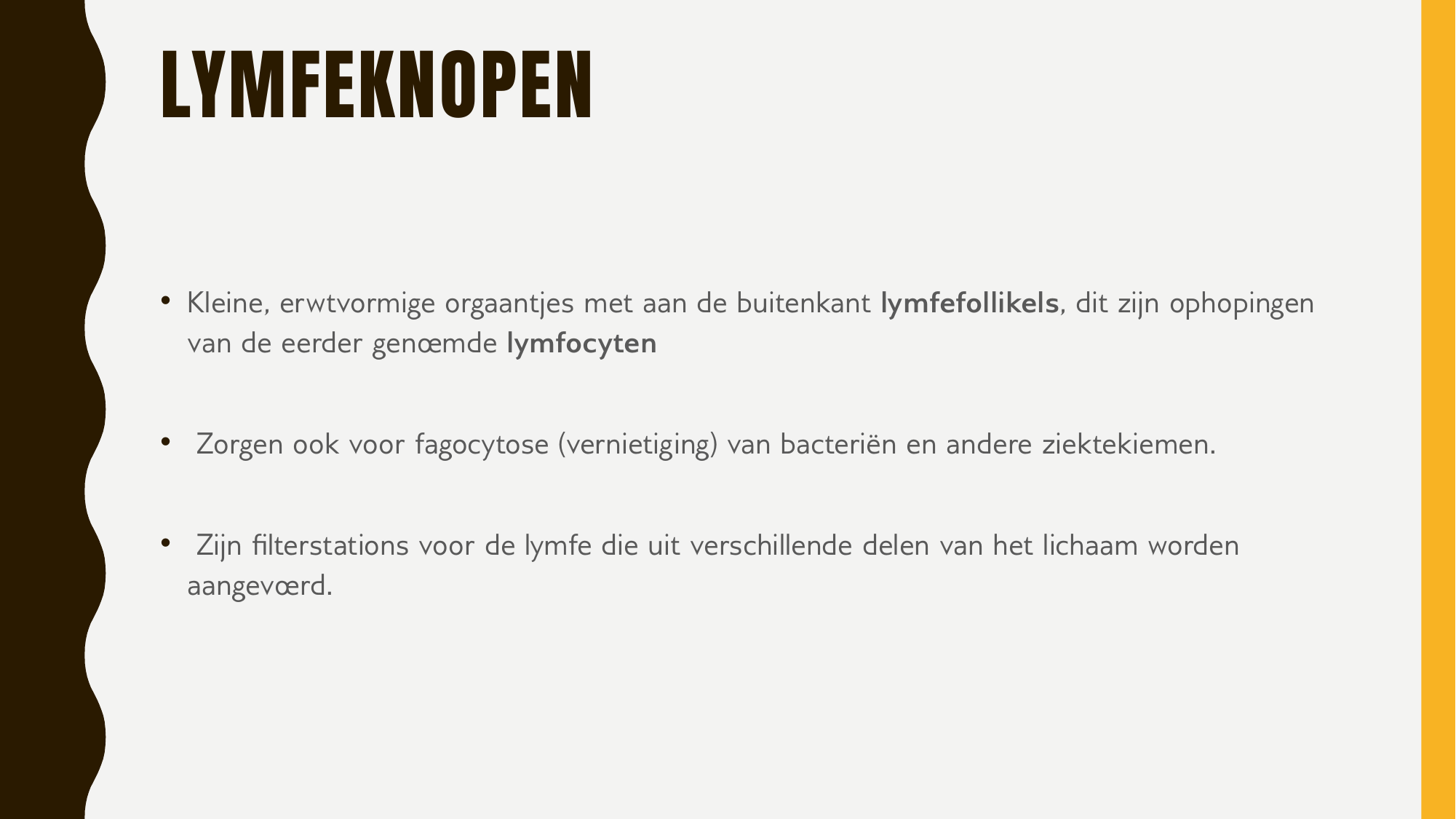

# Lymfeknopen
Kleine, erwtvormige orgaantjes met aan de buitenkant lymfefollikels, dit zijn ophopingen van de eerder genoemde lymfocyten

 Zorgen ook voor fagocytose (vernietiging) van bacteriën en andere ziektekiemen.

 Zijn filterstations voor de lymfe die uit verschillende delen van het lichaam worden aangevoerd.